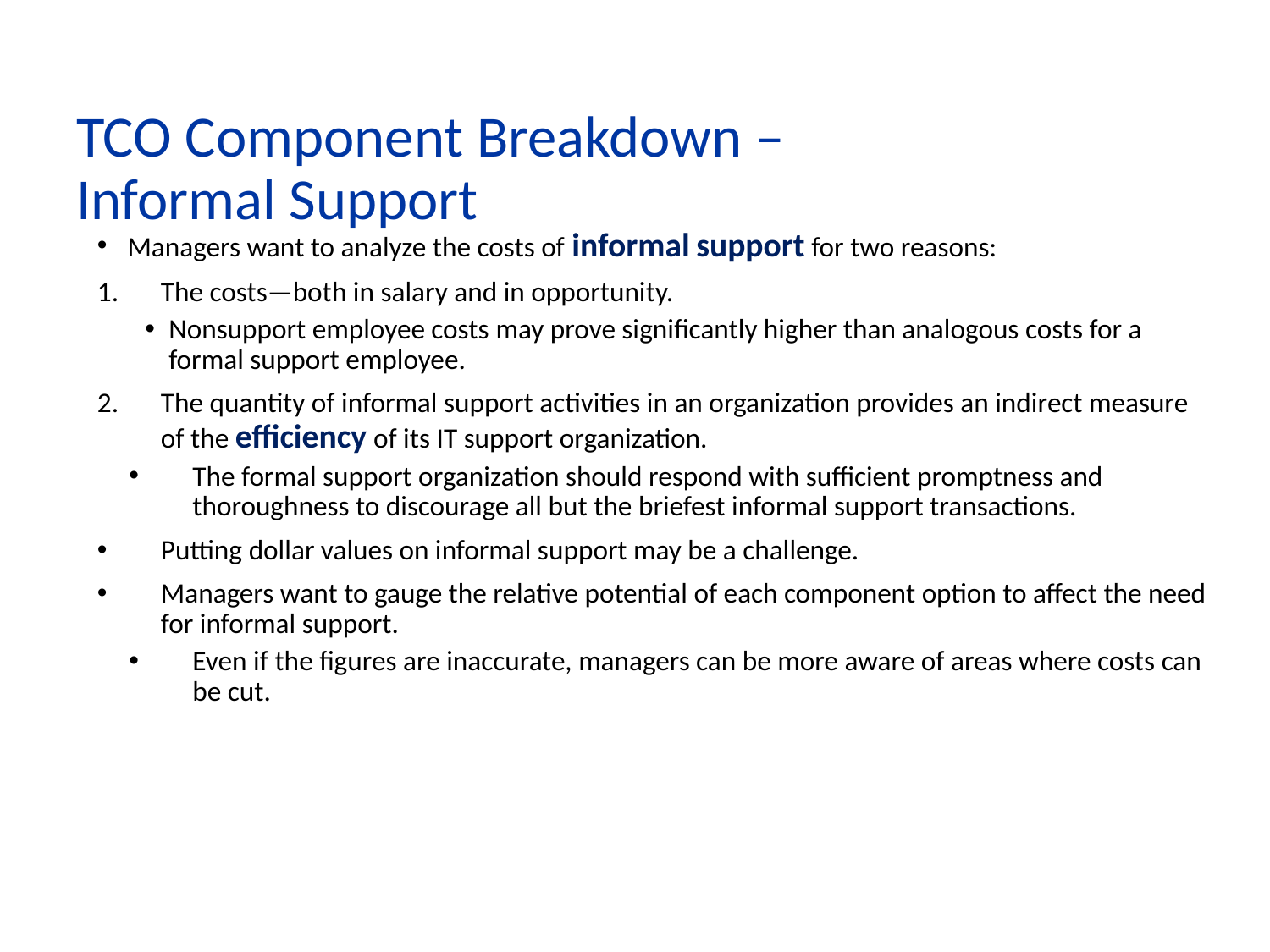

# TCO Component Breakdown – Informal Support
 Managers want to analyze the costs of informal support for two reasons:
The costs—both in salary and in opportunity.
Nonsupport employee costs may prove significantly higher than analogous costs for a formal support employee.
The quantity of informal support activities in an organization provides an indirect measure of the efficiency of its IT support organization.
The formal support organization should respond with sufficient promptness and thoroughness to discourage all but the briefest informal support transactions.
Putting dollar values on informal support may be a challenge.
Managers want to gauge the relative potential of each component option to affect the need for informal support.
Even if the figures are inaccurate, managers can be more aware of areas where costs can be cut.